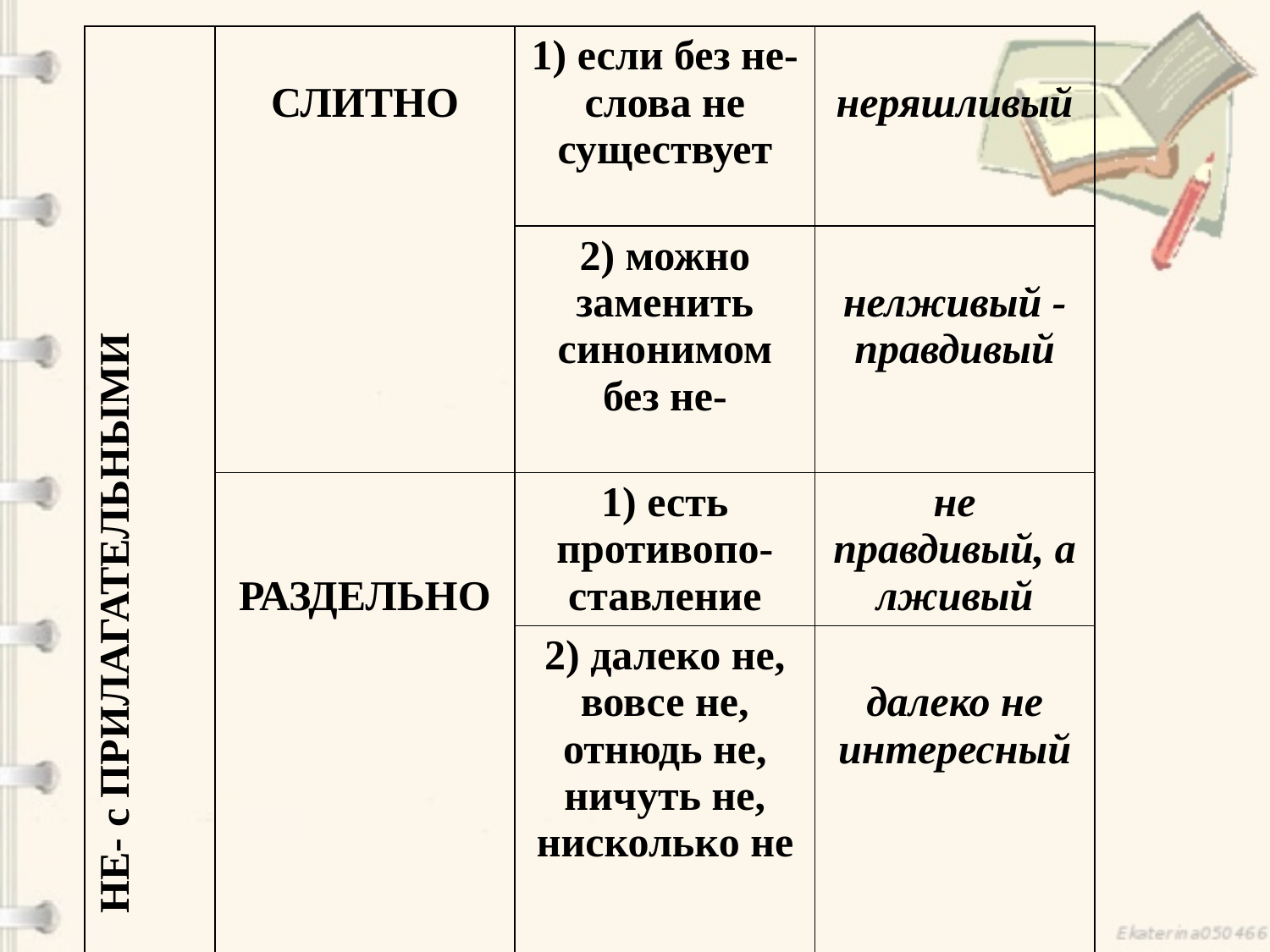

| НЕ- с ПРИЛАГАТЕЛЬНЫМИ | СЛИТНО | 1) если без не- слова не существует | неряшливый |
| --- | --- | --- | --- |
|  |  | 2) можно заменить синонимом без не- | нелживый - правдивый |
|  | РАЗДЕЛЬНО | 1) есть противопо-ставление | не правдивый, а лживый |
|  |  | 2) далеко не, вовсе не, отнюдь не, ничуть не, нисколько не | далеко не интересный |